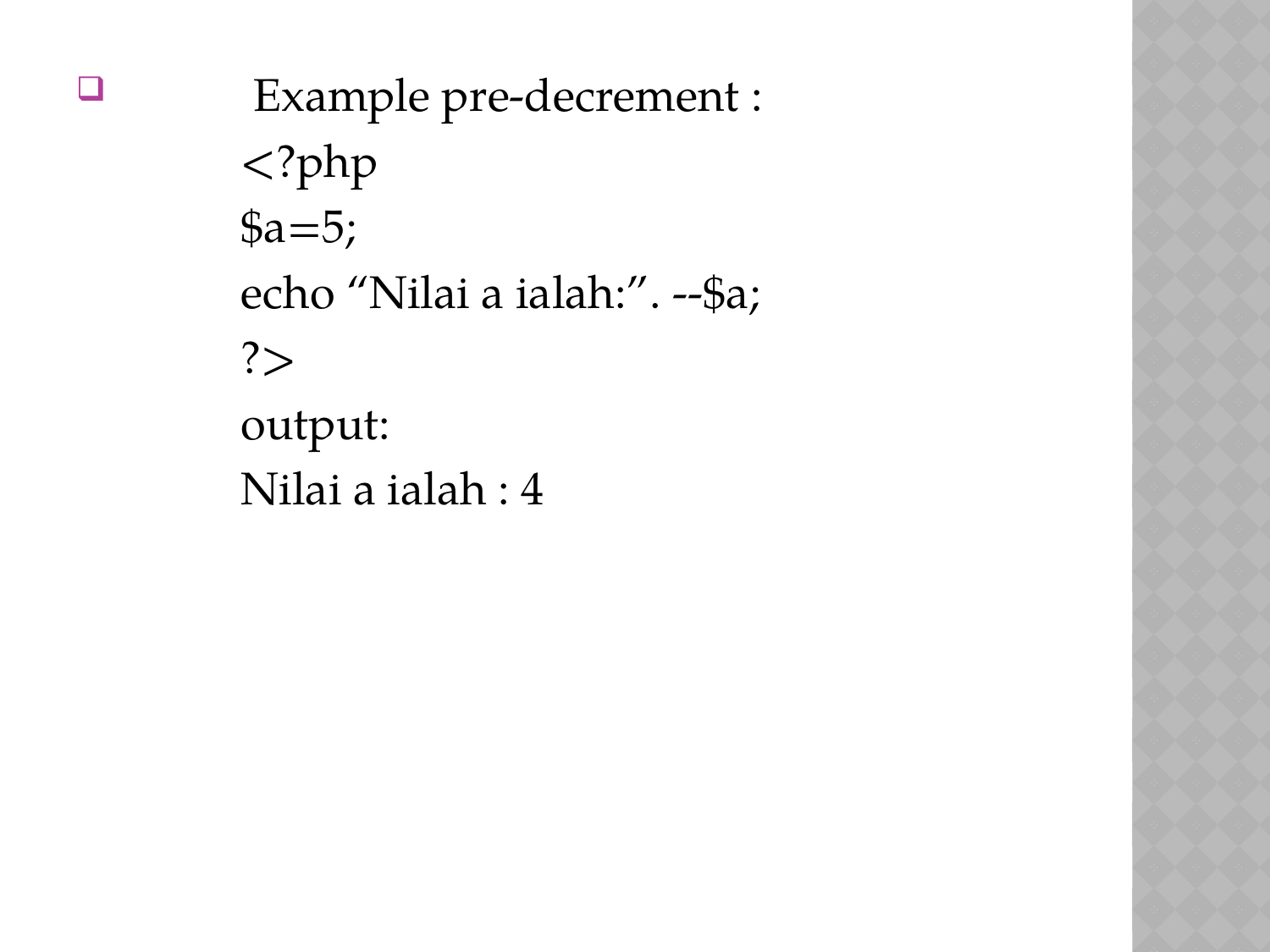

Example pre-decrement :
		<?php
		$a=5;
		echo “Nilai a ialah:”. --$a;
		?>
		output:
		Nilai a ialah : 4